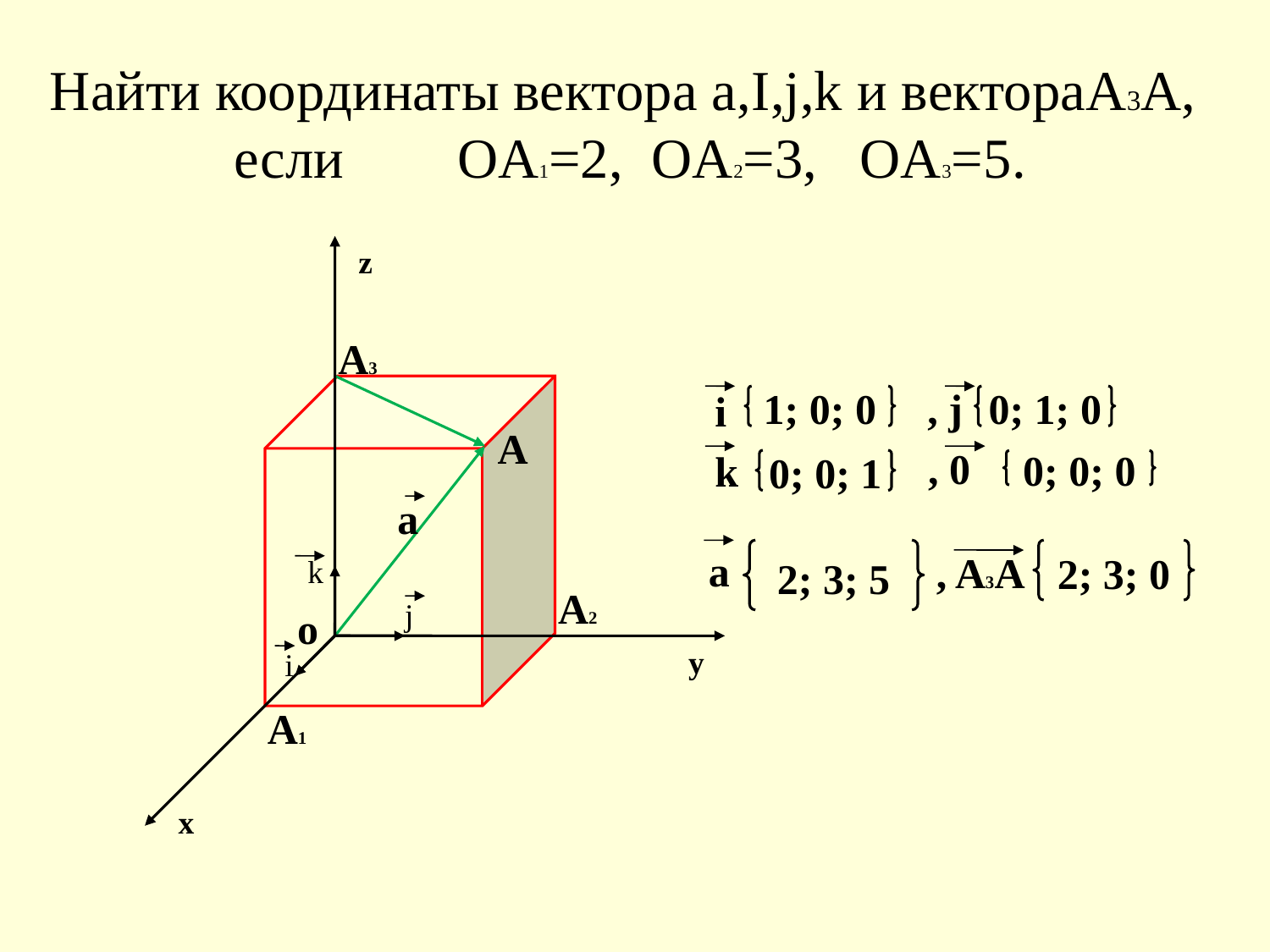

# Найти координаты вектора а,I,j,k и вектораА3А, если        OA1=2,  OA2=3,   OA3=5.

z
A3

, j
i

1; 0; 0

0; 1; 0
A
, 0
k

0; 0; 1
0; 0; 0
a

a

2; 3; 5
, A3A
2; 3; 0
k

A2
j
o

y
i

A1
x